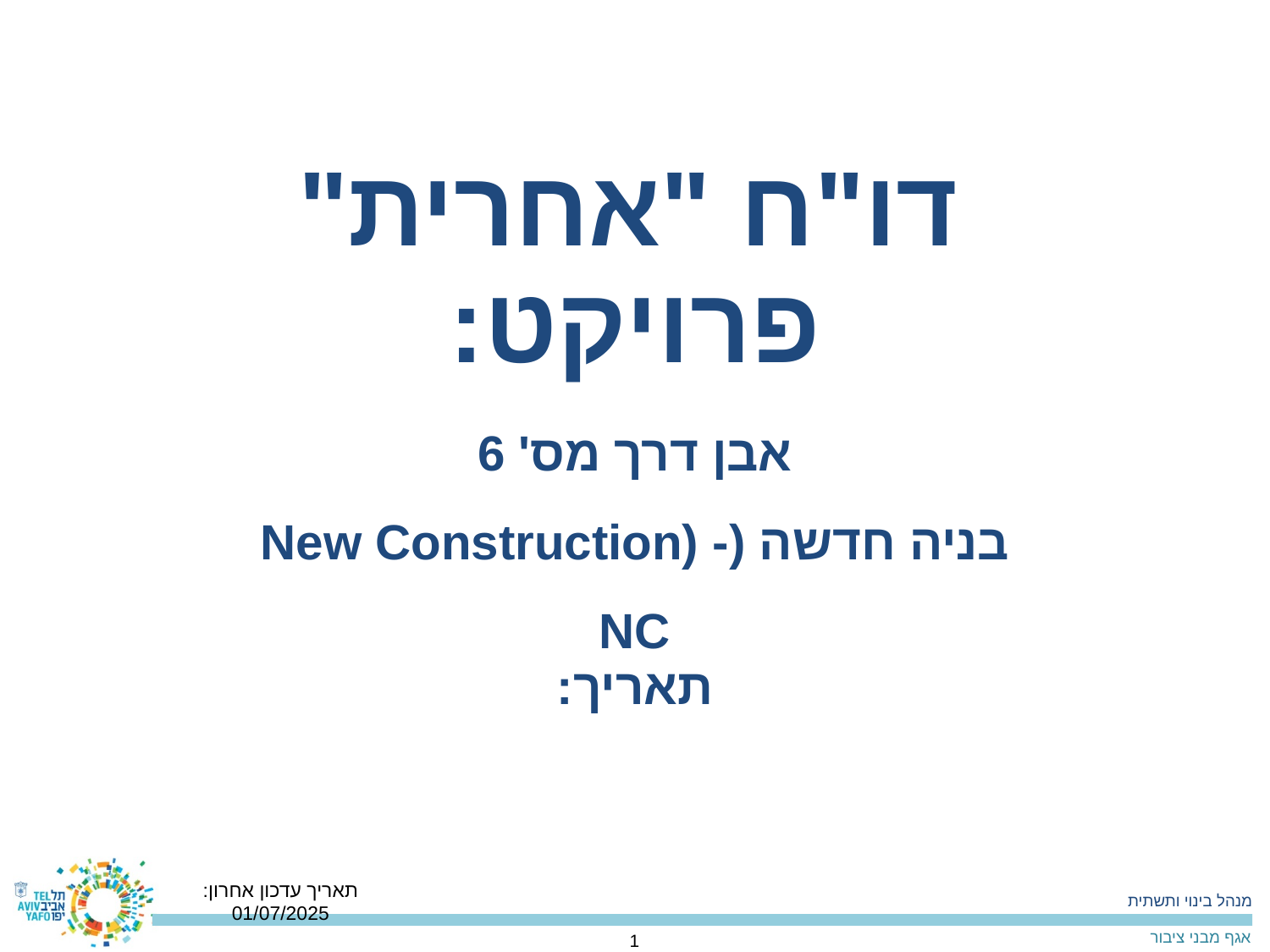

דו"ח "אחרית"
פרויקט:
אבן דרך מס' 6
בניה חדשה New Construction) -) NC
תאריך:
תאריך עדכון אחרון: 01/07/2025